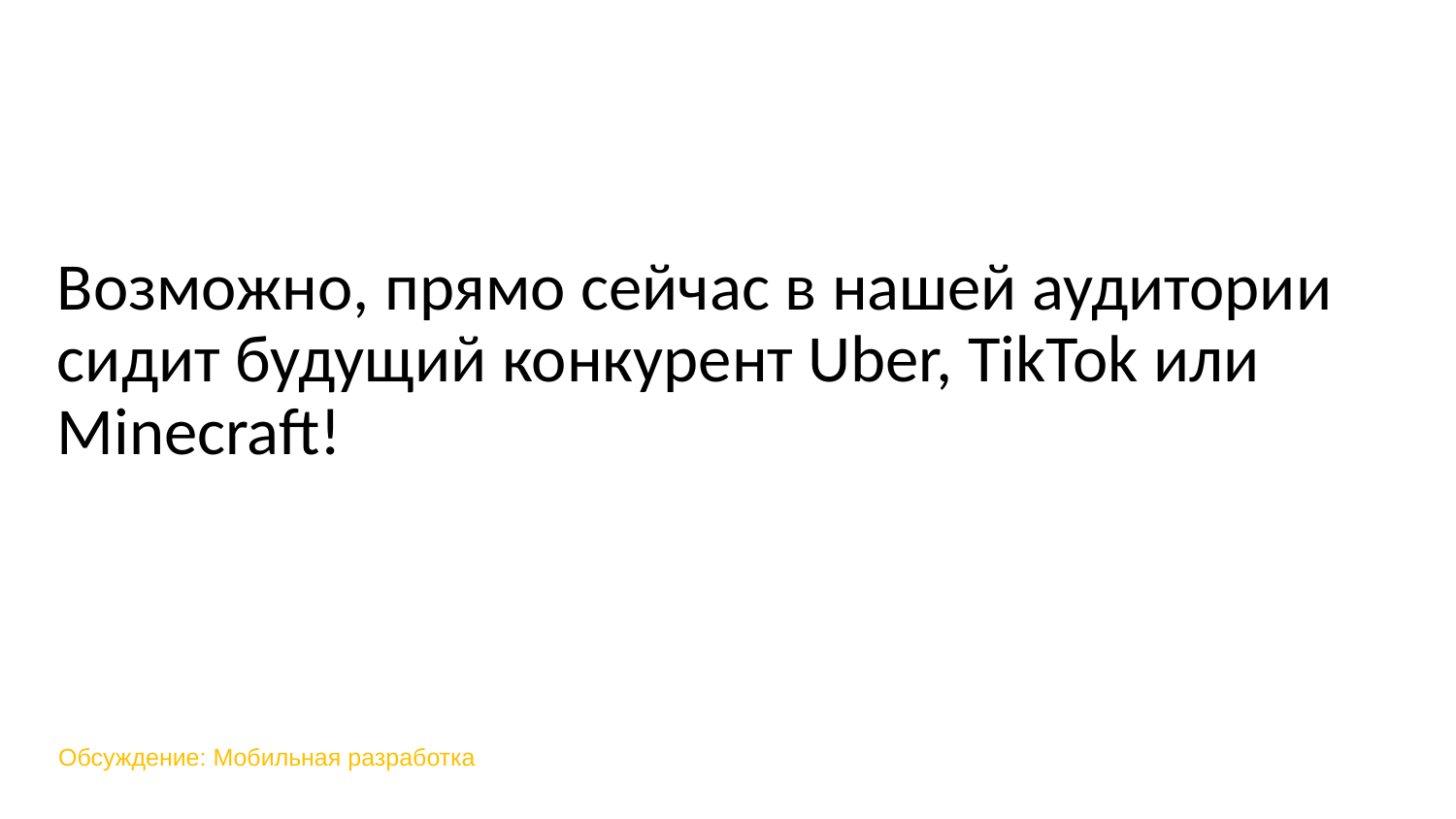

# Возможно, прямо сейчас в нашей аудитории сидит будущий конкурент Uber, TikTok или Minecraft!
Обсуждение: Мобильная разработка